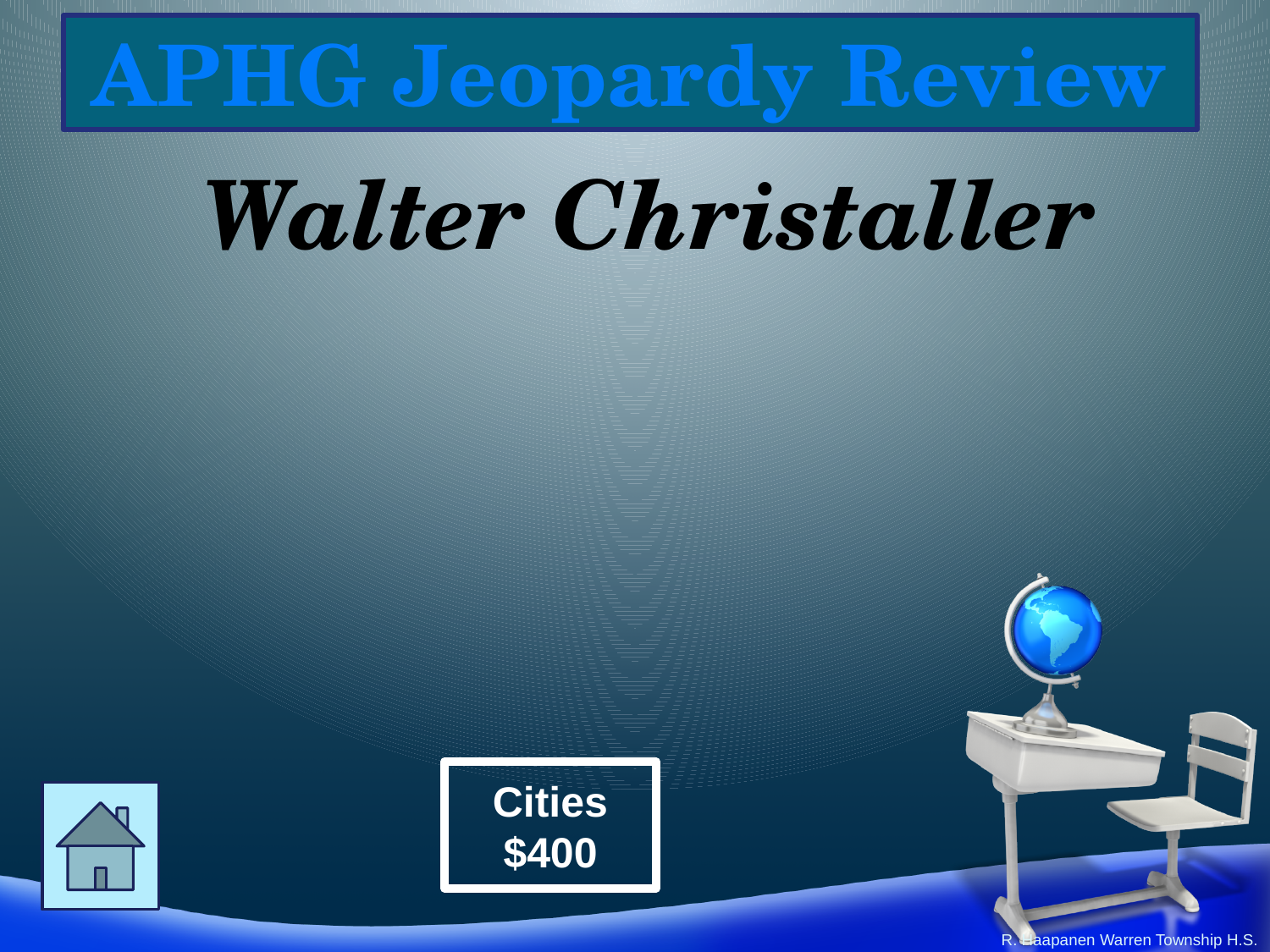

Walter Christaller
Cities
$400

R. Haapanen Warren Township H.S.